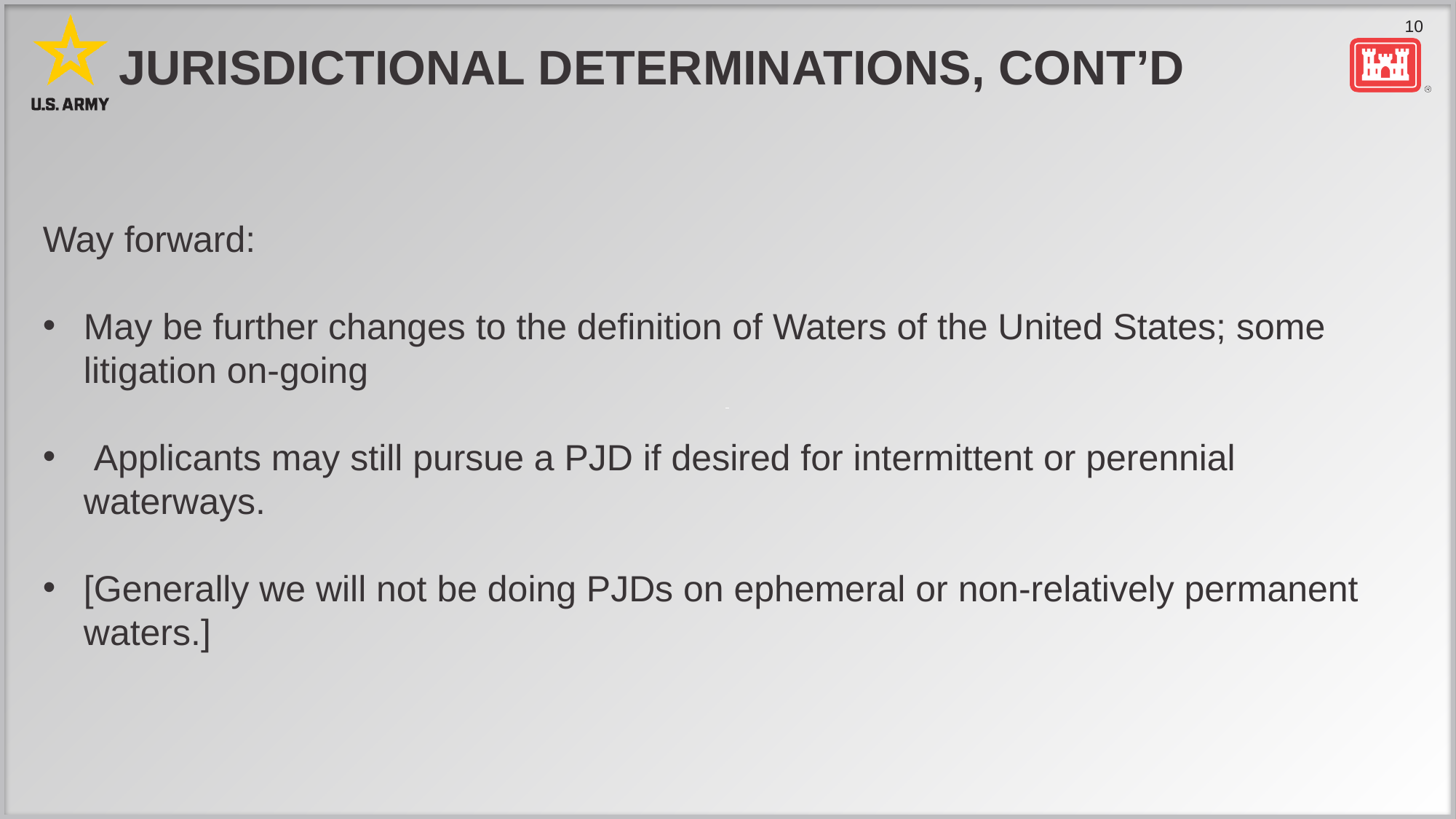

# Jurisdictional Determinations, cont’d

Way forward:

May be further changes to the definition of Waters of the United States; some litigation on-going

 Applicants may still pursue a PJD if desired for intermittent or perennial waterways.

[Generally we will not be doing PJDs on ephemeral or non-relatively permanent waters.]